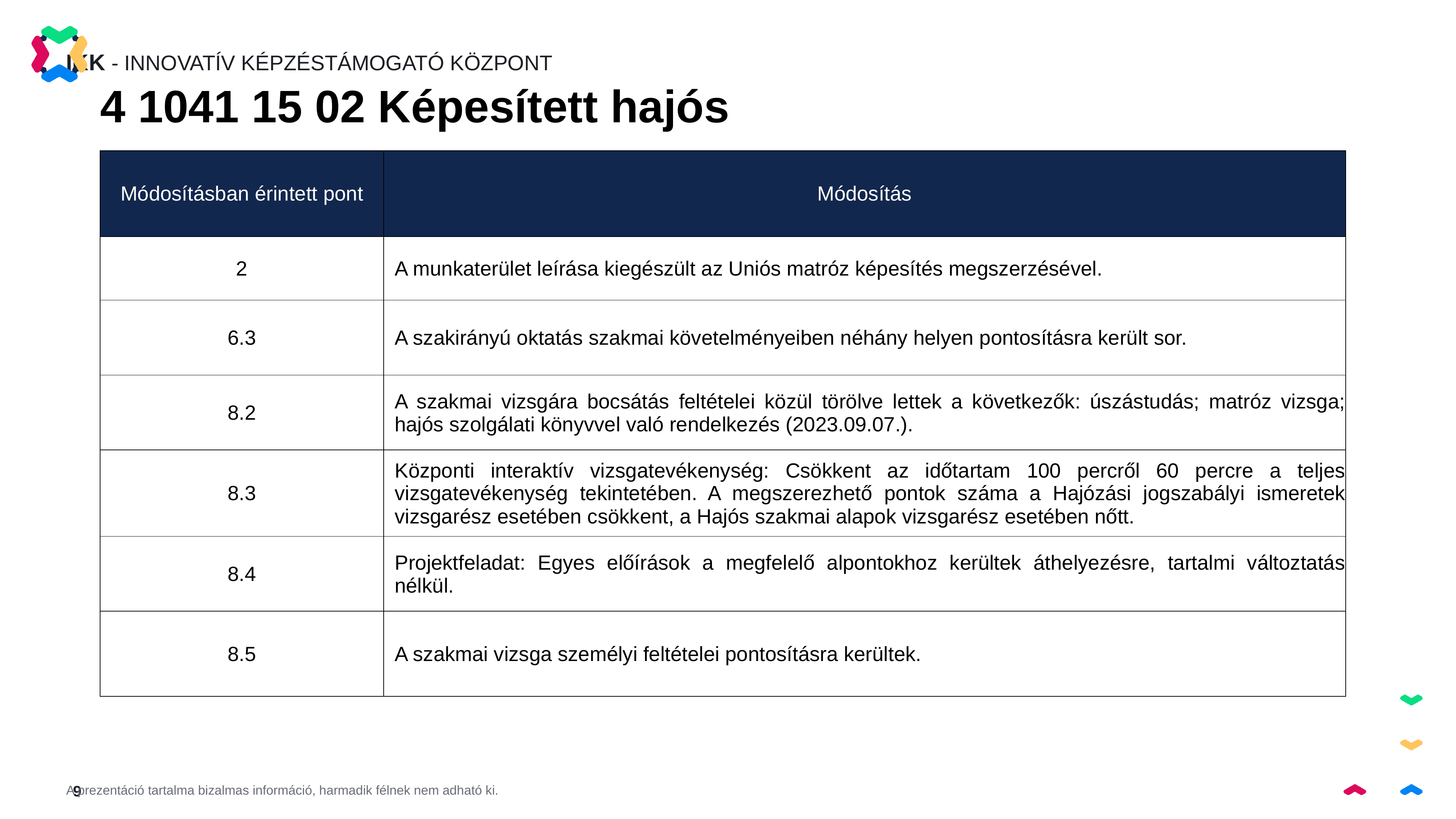

4 1041 15 02 Képesített hajós
| Módosításban érintett pont | Módosítás |
| --- | --- |
| 2 | A munkaterület leírása kiegészült az Uniós matróz képesítés megszerzésével. |
| 6.3 | A szakirányú oktatás szakmai követelményeiben néhány helyen pontosításra került sor. |
| 8.2 | A szakmai vizsgára bocsátás feltételei közül törölve lettek a következők: úszástudás; matróz vizsga; hajós szolgálati könyvvel való rendelkezés (2023.09.07.). |
| 8.3 | Központi interaktív vizsgatevékenység: Csökkent az időtartam 100 percről 60 percre a teljes vizsgatevékenység tekintetében. A megszerezhető pontok száma a Hajózási jogszabályi ismeretek vizsgarész esetében csökkent, a Hajós szakmai alapok vizsgarész esetében nőtt. |
| 8.4 | Projektfeladat: Egyes előírások a megfelelő alpontokhoz kerültek áthelyezésre, tartalmi változtatás nélkül. |
| 8.5 | A szakmai vizsga személyi feltételei pontosításra kerültek. |